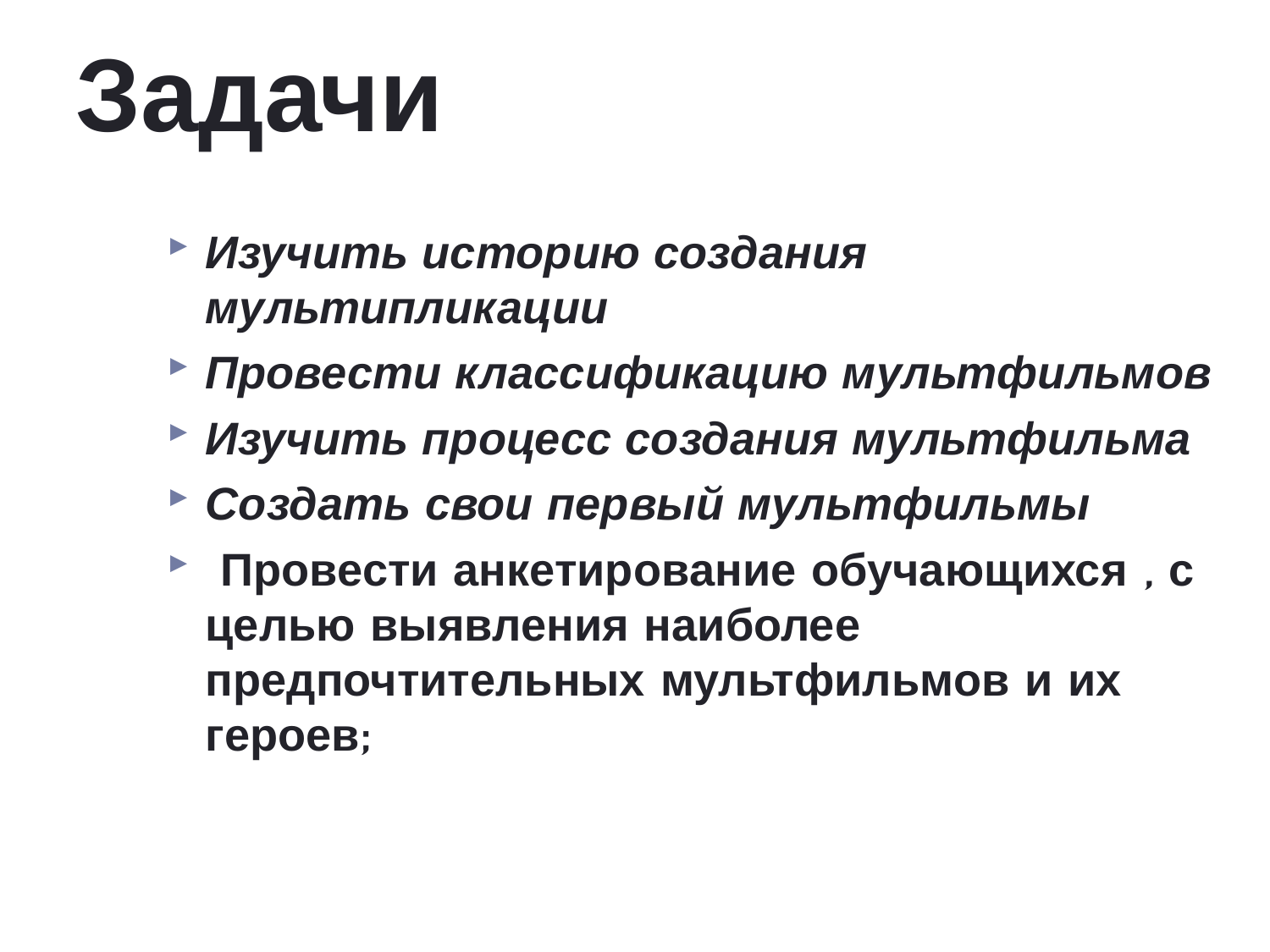

# Задачи
Изучить историю создания мультипликации
Провести классификацию мультфильмов
Изучить процесс создания мультфильма
Создать свои первый мультфильмы
 Провести анкетирование обучающихся , с целью выявления наиболее предпочтительных мультфильмов и их героев;